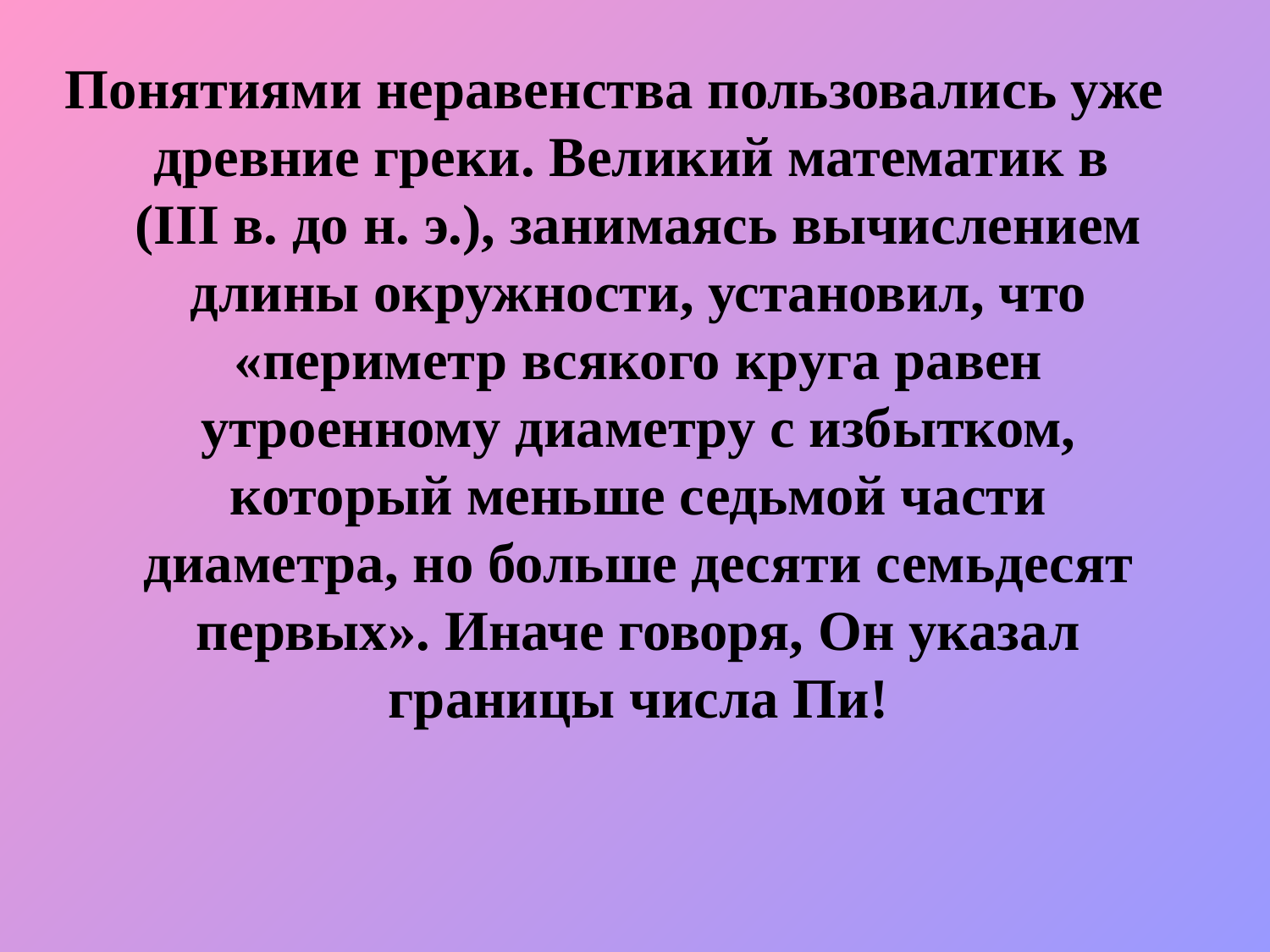

Понятиями неравенства пользовались уже древние греки. Великий математик в  (III в. до н. э.), занимаясь вычислением длины окружности, установил, что «периметр всякого круга равен утроенному диаметру с избытком, который меньше седьмой части диаметра, но больше десяти семьдесят первых». Иначе говоря, Он указал границы числа Пи!